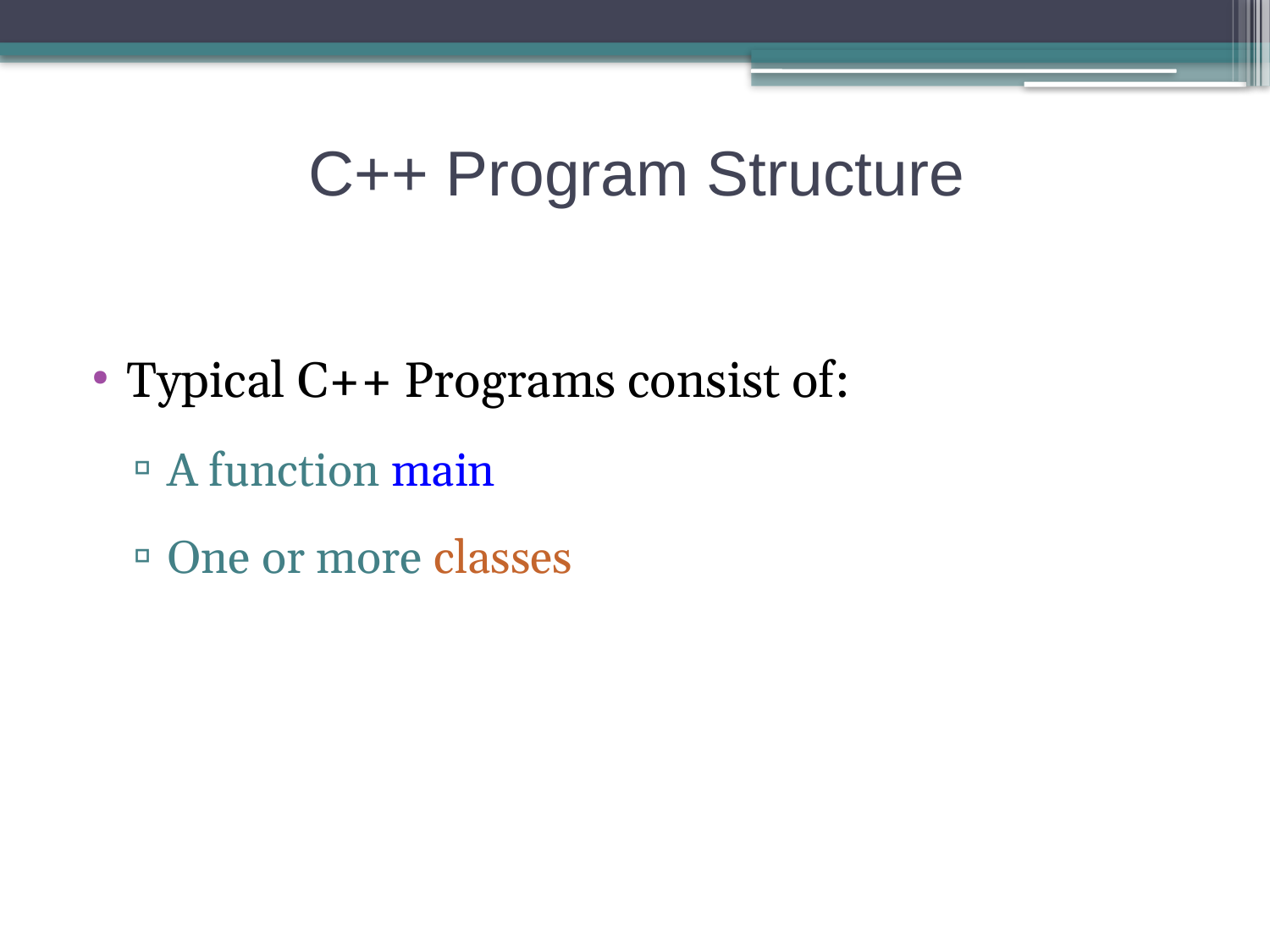

# C++ Program Structure
Typical C++ Programs consist of:
A function main
One or more classes